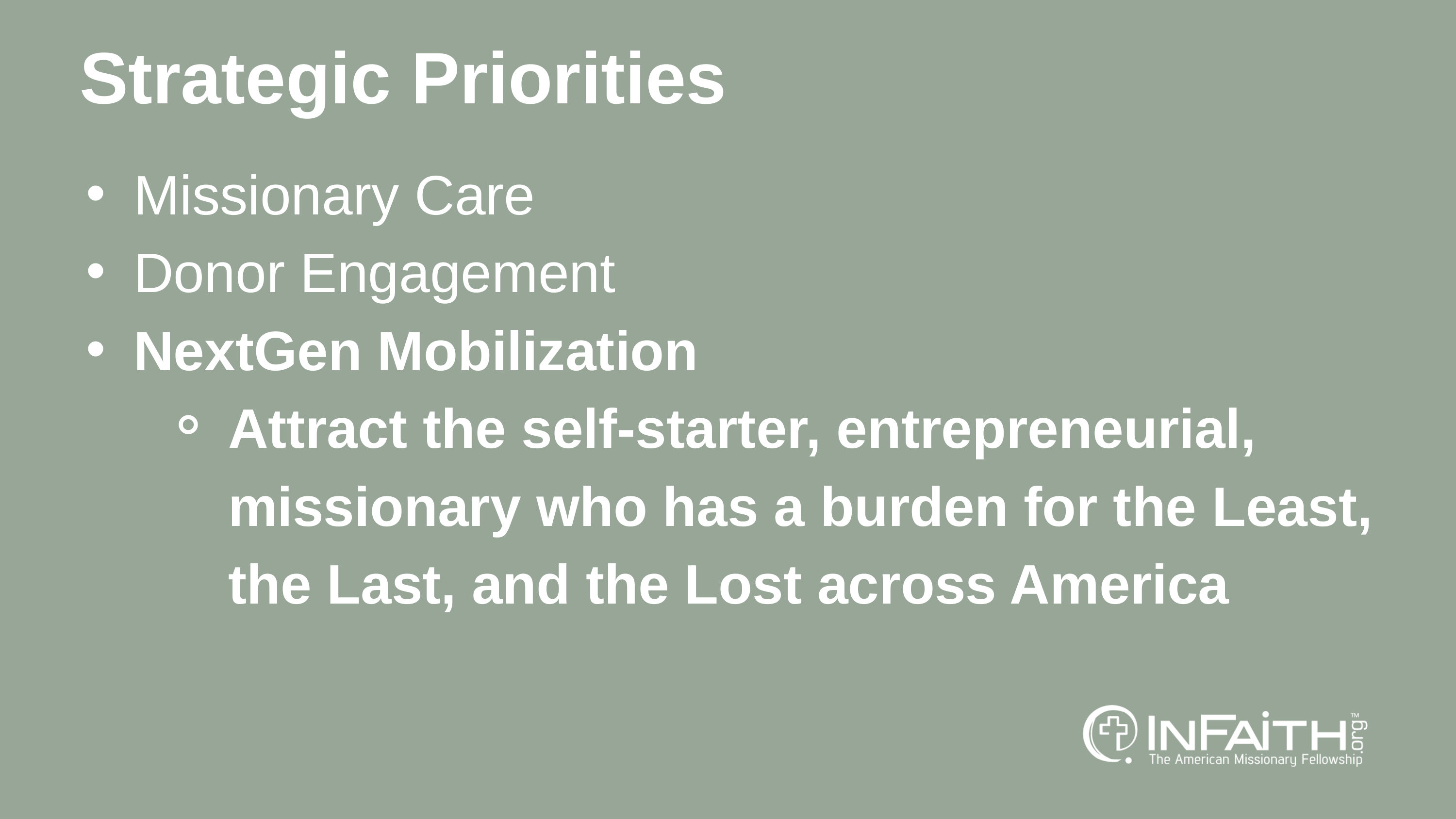

Strategic Priorities
Missionary Care
Donor Engagement
NextGen Mobilization
Attract the self-starter, entrepreneurial, missionary who has a burden for the Least, the Last, and the Lost across America